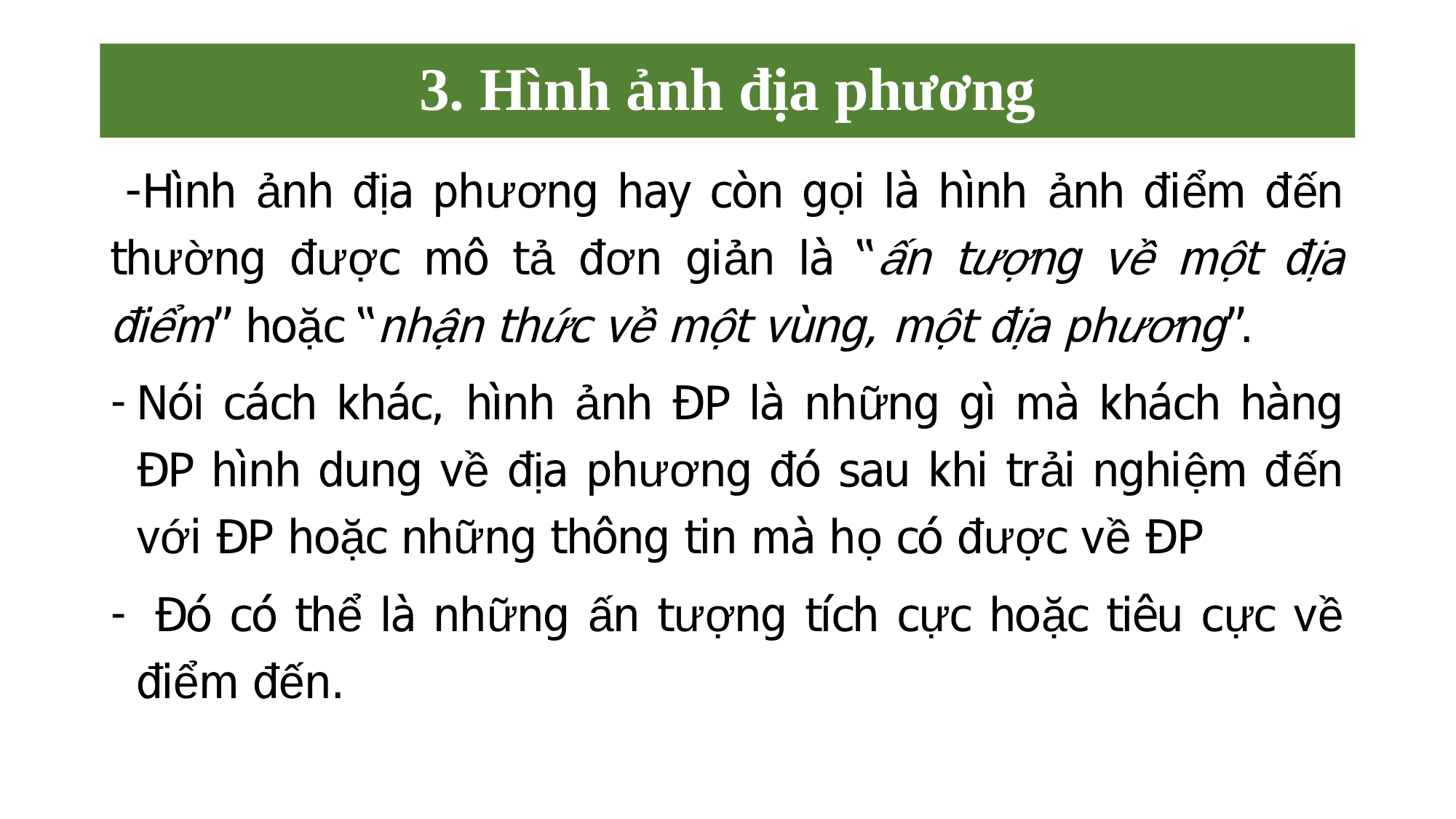

# 3. Hình ảnh địa phương
 -Hình ảnh địa phương hay còn gọi là hình ảnh điểm đến thường được mô tả đơn giản là “ấn tượng về một địa điểm” hoặc “nhận thức về một vùng, một địa phương”.
Nói cách khác, hình ảnh ĐP là những gì mà khách hàng ĐP hình dung về địa phương đó sau khi trải nghiệm đến với ĐP hoặc những thông tin mà họ có được về ĐP
 Đó có thể là những ấn tượng tích cực hoặc tiêu cực về điểm đến.